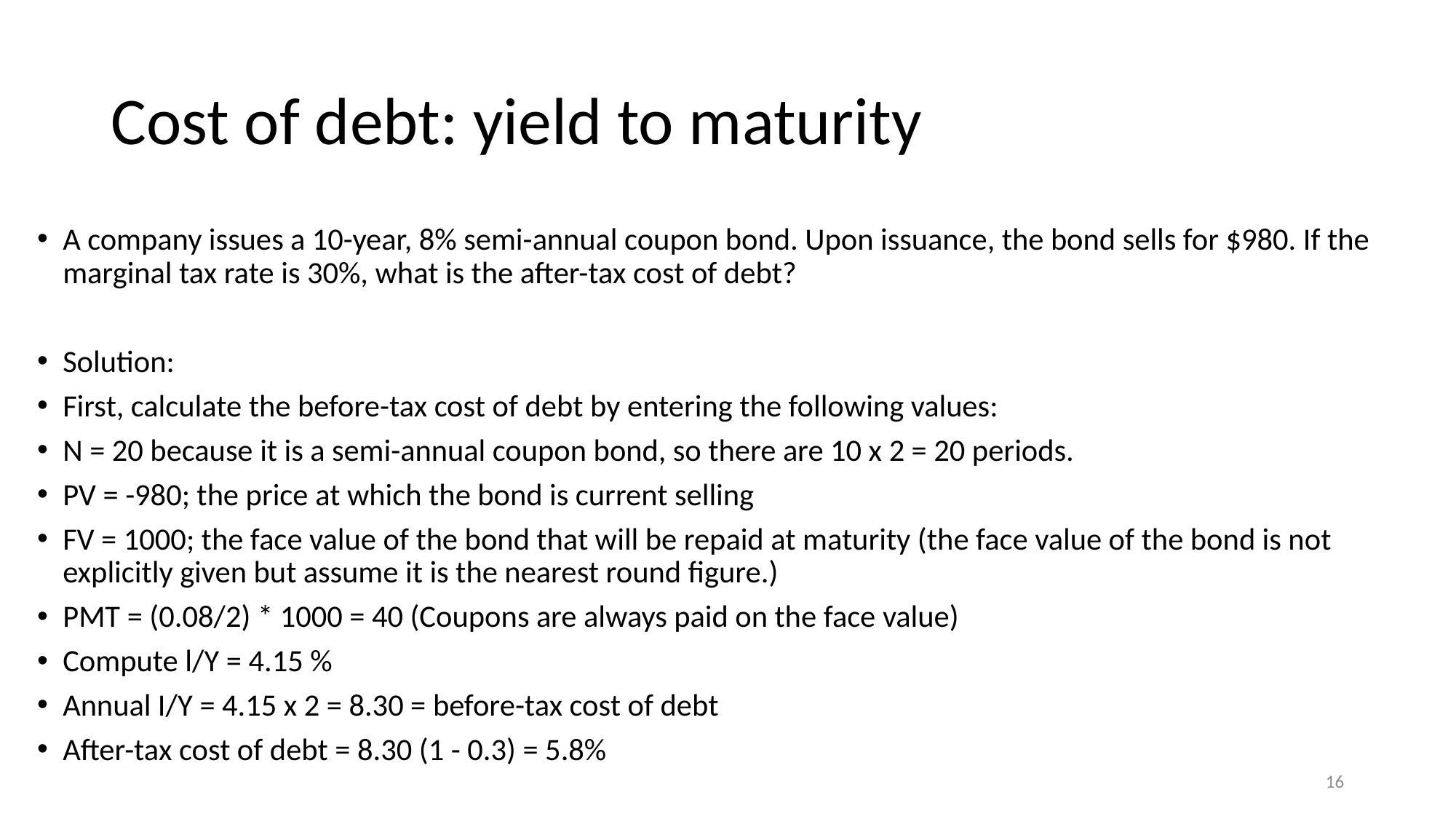

# Cost of debt: yield to maturity
A company issues a 10-year, 8% semi-annual coupon bond. Upon issuance, the bond sells for $980. If the marginal tax rate is 30%, what is the after-tax cost of debt?

Solution:
First, calculate the before-tax cost of debt by entering the following values:
N = 20 because it is a semi-annual coupon bond, so there are 10 x 2 = 20 periods.
PV = -980; the price at which the bond is current selling
FV = 1000; the face value of the bond that will be repaid at maturity (the face value of the bond is not explicitly given but assume it is the nearest round figure.)
PMT = (0.08/2) * 1000 = 40 (Coupons are always paid on the face value)
Compute l/Y = 4.15 %
Annual I/Y = 4.15 x 2 = 8.30 = before-tax cost of debt
After-tax cost of debt = 8.30 (1 - 0.3) = 5.8%
16